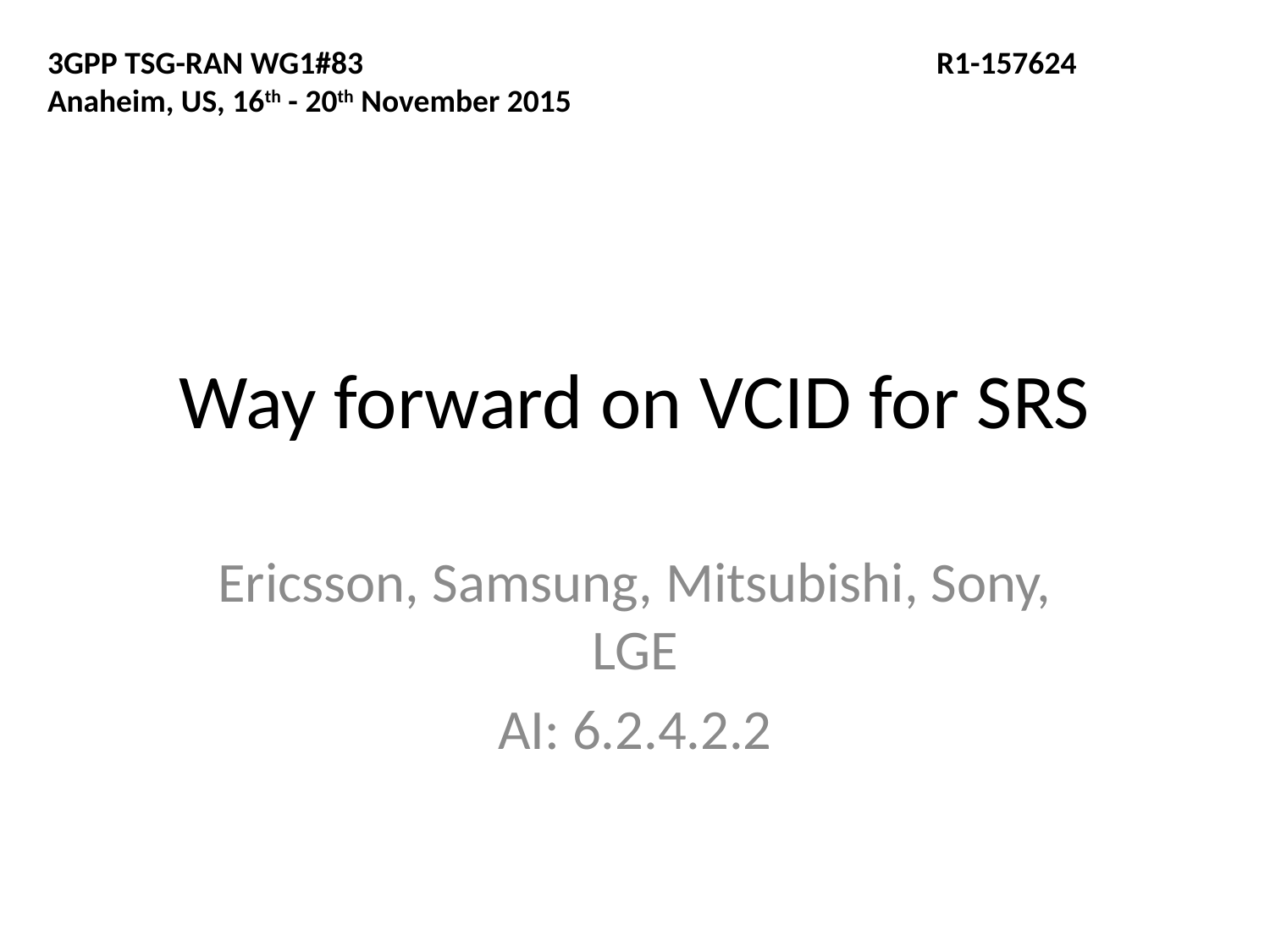

3GPP TSG-RAN WG1#83					R1-157624
Anaheim, US, 16th - 20th November 2015
# Way forward on VCID for SRS
Ericsson, Samsung, Mitsubishi, Sony, LGE
AI: 6.2.4.2.2